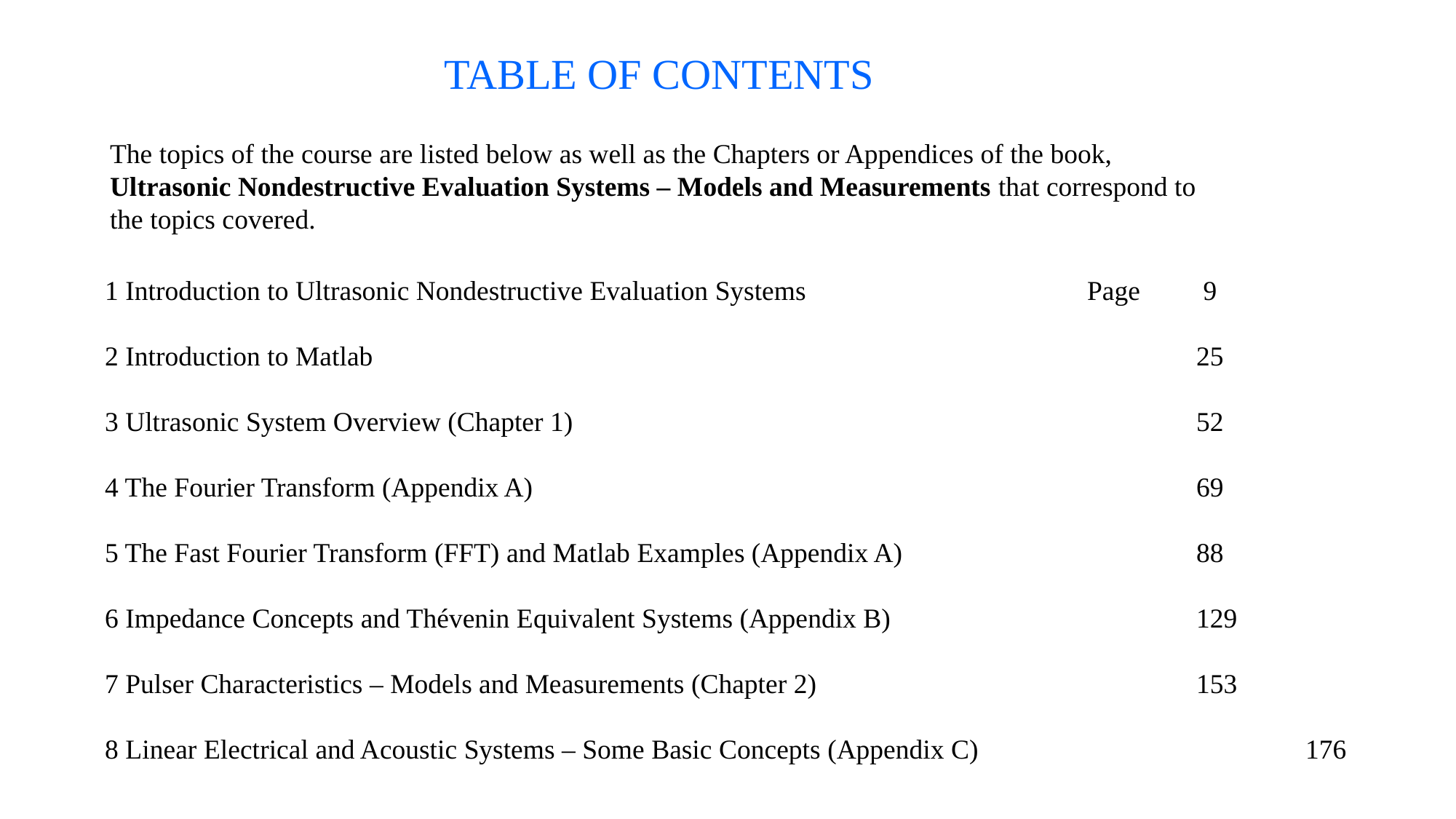

TABLE OF CONTENTS
The topics of the course are listed below as well as the Chapters or Appendices of the book,
Ultrasonic Nondestructive Evaluation Systems – Models and Measurements that correspond to
the topics covered.
1 Introduction to Ultrasonic Nondestructive Evaluation Systems			Page 	 9

2 Introduction to Matlab								25

3 Ultrasonic System Overview (Chapter 1)						52
4 The Fourier Transform (Appendix A)							69

5 The Fast Fourier Transform (FFT) and Matlab Examples (Appendix A)			88

6 Impedance Concepts and Thévenin Equivalent Systems (Appendix B)			129

7 Pulser Characteristics – Models and Measurements (Chapter 2)				153

8 Linear Electrical and Acoustic Systems – Some Basic Concepts (Appendix C)			176